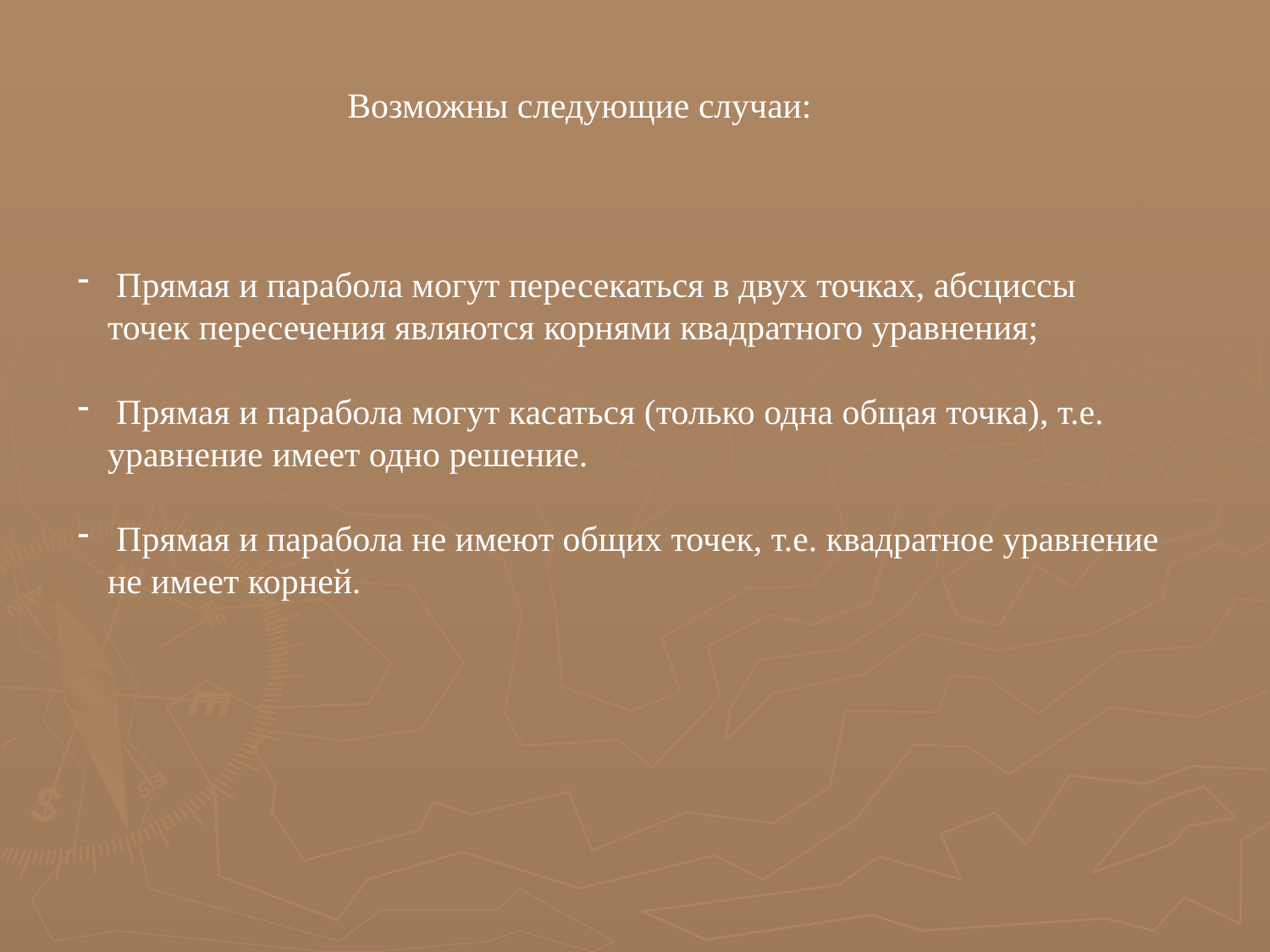

Возможны следующие случаи:
 Прямая и парабола могут пересекаться в двух точках, абсциссы точек пересечения являются корнями квадратного уравнения;

 Прямая и парабола могут касаться (только одна общая точка), т.е. уравнение имеет одно решение.

 Прямая и парабола не имеют общих точек, т.е. квадратное уравнение не имеет корней.